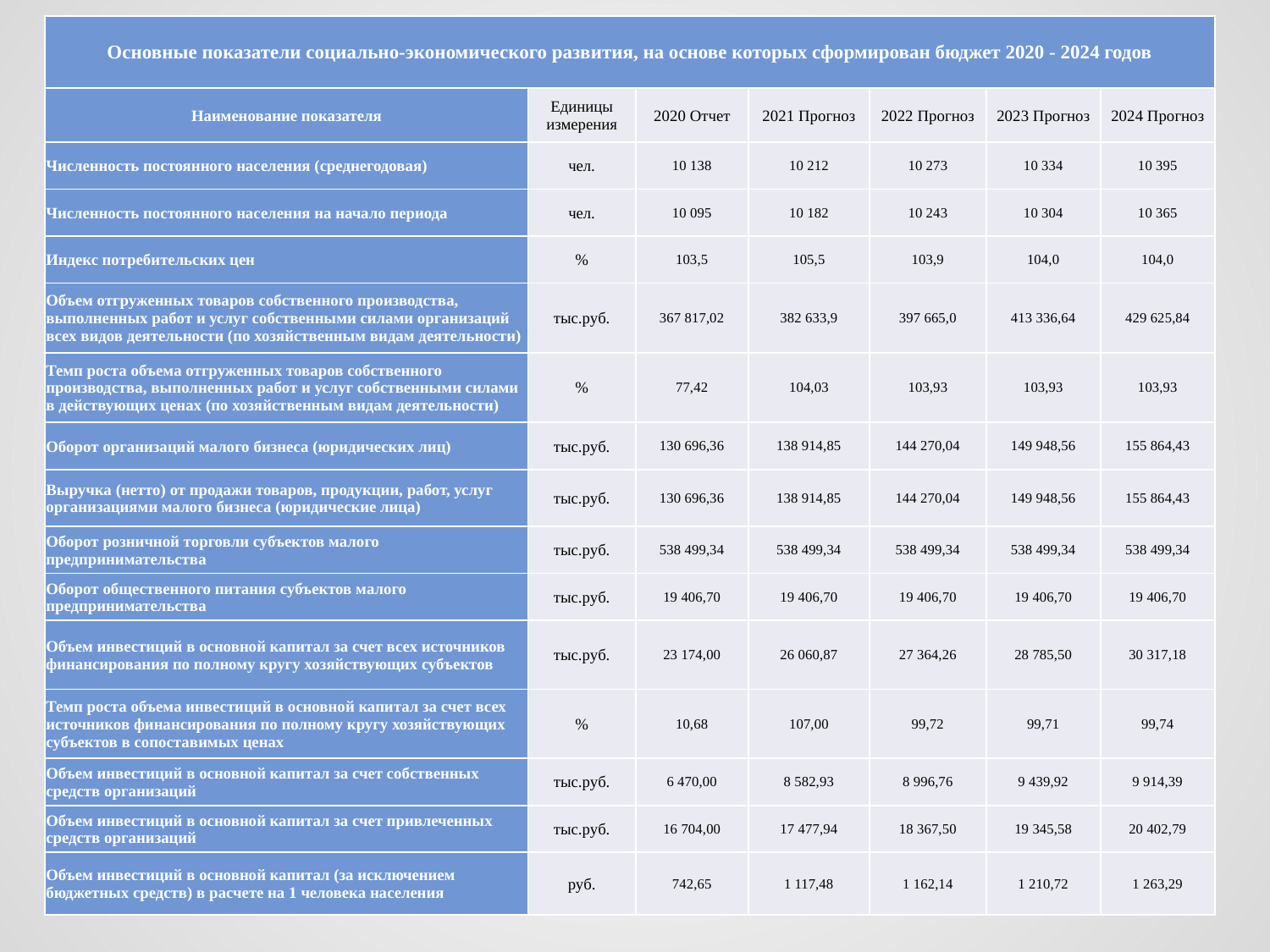

| Основные показатели социально-экономического развития, на основе которых сформирован бюджет 2020 - 2024 годов |  |  |  |  |  |  |
| --- | --- | --- | --- | --- | --- | --- |
| Наименование показателя | Единицы измерения | 2020 Отчет | 2021 Прогноз | 2022 Прогноз | 2023 Прогноз | 2024 Прогноз |
| Численность постоянного населения (среднегодовая) | чел. | 10 138 | 10 212 | 10 273 | 10 334 | 10 395 |
| Численность постоянного населения на начало периода | чел. | 10 095 | 10 182 | 10 243 | 10 304 | 10 365 |
| Индекс потребительских цен | % | 103,5 | 105,5 | 103,9 | 104,0 | 104,0 |
| Объем отгруженных товаров собственного производства, выполненных работ и услуг собственными силами организаций всех видов деятельности (по хозяйственным видам деятельности) | тыс.руб. | 367 817,02 | 382 633,9 | 397 665,0 | 413 336,64 | 429 625,84 |
| Темп роста объема отгруженных товаров собственного производства, выполненных работ и услуг собственными силами в действующих ценах (по хозяйственным видам деятельности) | % | 77,42 | 104,03 | 103,93 | 103,93 | 103,93 |
| Оборот организаций малого бизнеса (юридических лиц) | тыс.руб. | 130 696,36 | 138 914,85 | 144 270,04 | 149 948,56 | 155 864,43 |
| Выручка (нетто) от продажи товаров, продукции, работ, услуг организациями малого бизнеса (юридические лица) | тыс.руб. | 130 696,36 | 138 914,85 | 144 270,04 | 149 948,56 | 155 864,43 |
| Оборот розничной торговли субъектов малого предпринимательства | тыс.руб. | 538 499,34 | 538 499,34 | 538 499,34 | 538 499,34 | 538 499,34 |
| Оборот общественного питания субъектов малого предпринимательства | тыс.руб. | 19 406,70 | 19 406,70 | 19 406,70 | 19 406,70 | 19 406,70 |
| Объем инвестиций в основной капитал за счет всех источников финансирования по полному кругу хозяйствующих субъектов | тыс.руб. | 23 174,00 | 26 060,87 | 27 364,26 | 28 785,50 | 30 317,18 |
| Темп роста объема инвестиций в основной капитал за счет всех источников финансирования по полному кругу хозяйствующих субъектов в сопоставимых ценах | % | 10,68 | 107,00 | 99,72 | 99,71 | 99,74 |
| Объем инвестиций в основной капитал за счет собственных средств организаций | тыс.руб. | 6 470,00 | 8 582,93 | 8 996,76 | 9 439,92 | 9 914,39 |
| Объем инвестиций в основной капитал за счет привлеченных средств организаций | тыс.руб. | 16 704,00 | 17 477,94 | 18 367,50 | 19 345,58 | 20 402,79 |
| Объем инвестиций в основной капитал (за исключением бюджетных средств) в расчете на 1 человека населения | руб. | 742,65 | 1 117,48 | 1 162,14 | 1 210,72 | 1 263,29 |